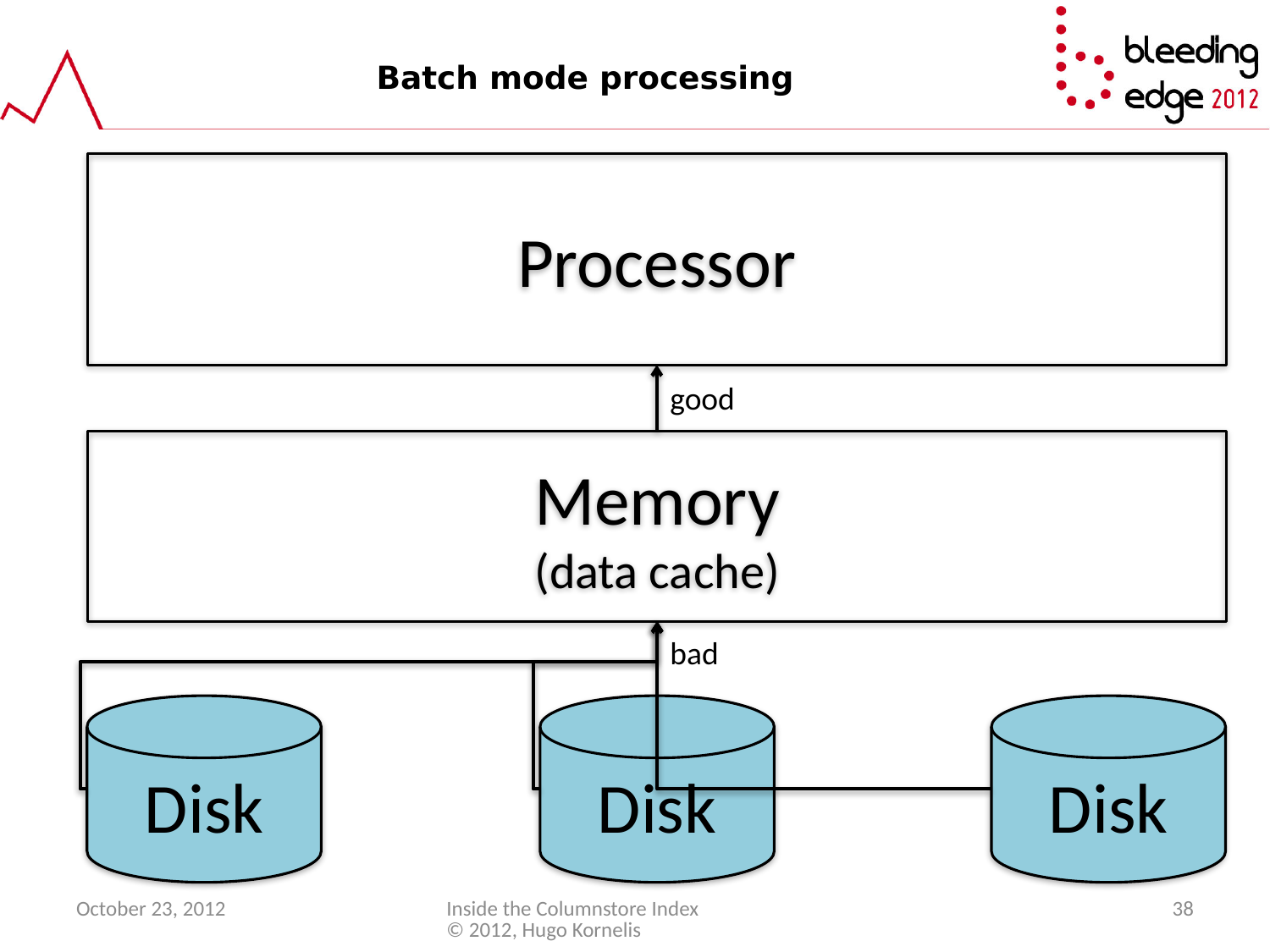

# Batch mode processing
Processor
good
Memory
(data cache)
bad
Disk
Disk
Disk
October 23, 2012
Inside the Columnstore Index                       © 2012, Hugo Kornelis
38